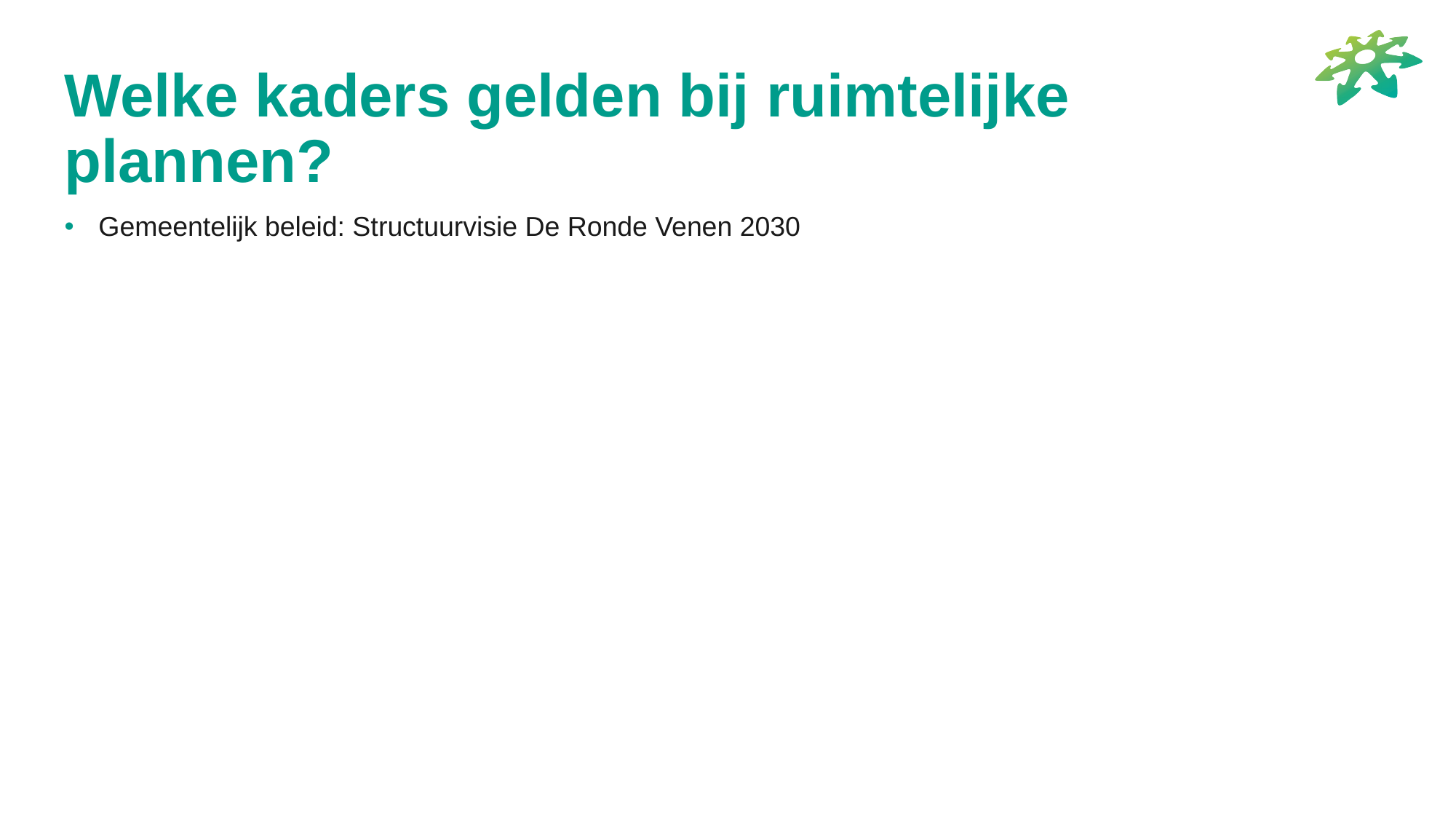

# Welke kaders gelden bij ruimtelijke plannen?
Gemeentelijk beleid: Structuurvisie De Ronde Venen 2030